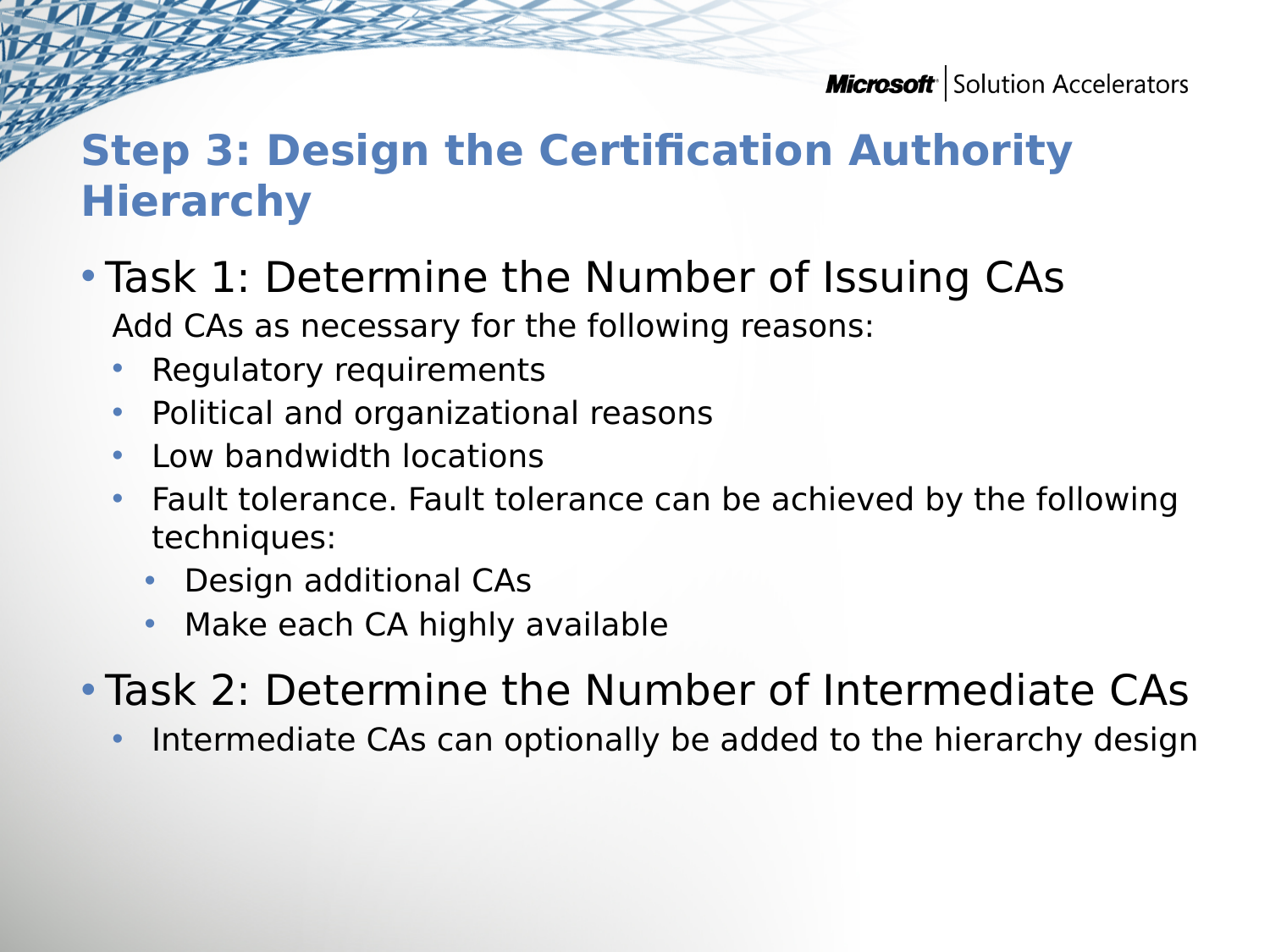

# Step 3: Design the Certification Authority Hierarchy
Task 1: Determine the Number of Issuing CAs
Add CAs as necessary for the following reasons:
Regulatory requirements
Political and organizational reasons
Low bandwidth locations
Fault tolerance. Fault tolerance can be achieved by the following techniques:
Design additional CAs
Make each CA highly available
Task 2: Determine the Number of Intermediate CAs
Intermediate CAs can optionally be added to the hierarchy design